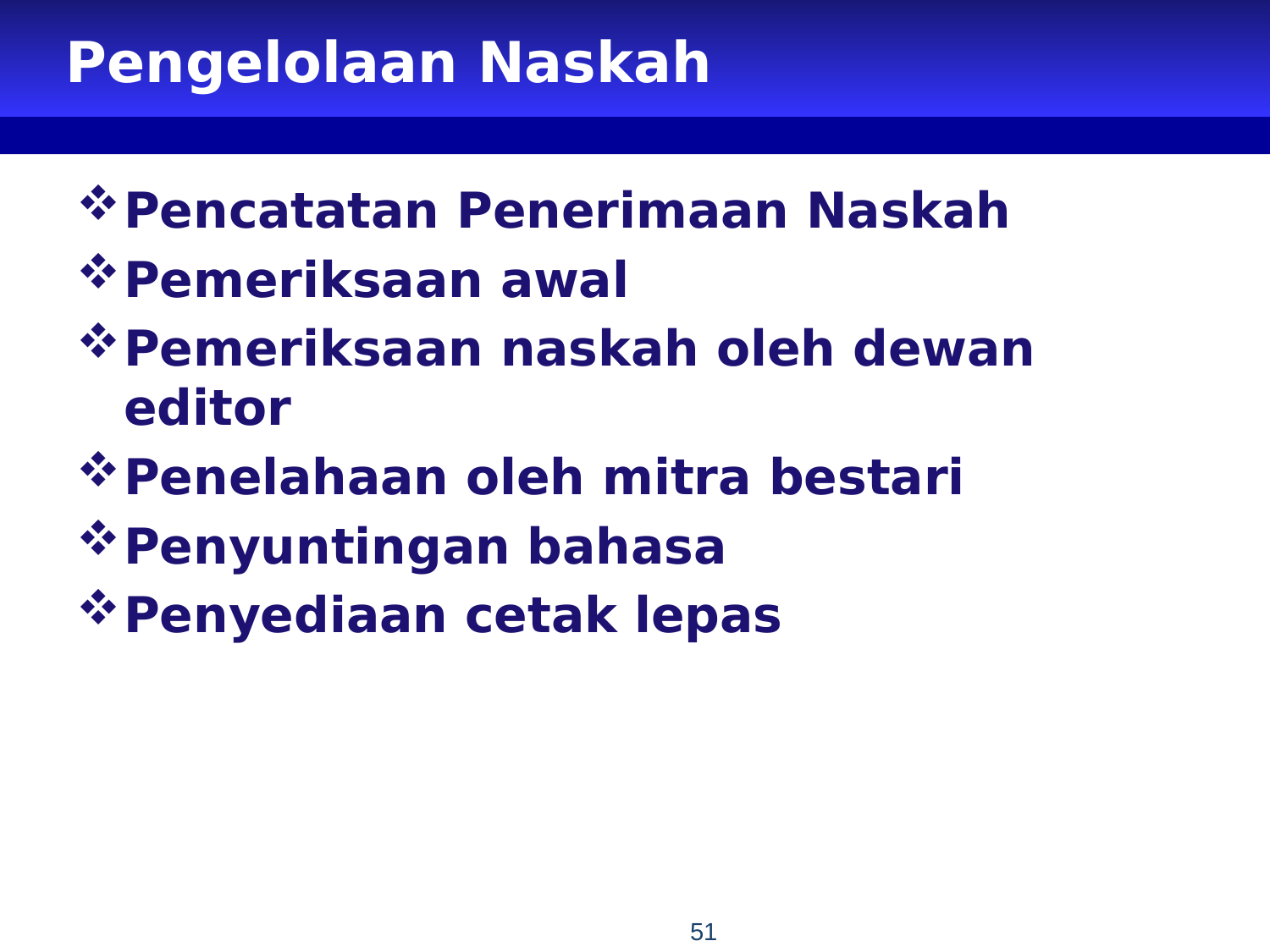

# Pengelolaan Naskah
Pencatatan Penerimaan Naskah
Pemeriksaan awal
Pemeriksaan naskah oleh dewan editor
Penelahaan oleh mitra bestari
Penyuntingan bahasa
Penyediaan cetak lepas
51